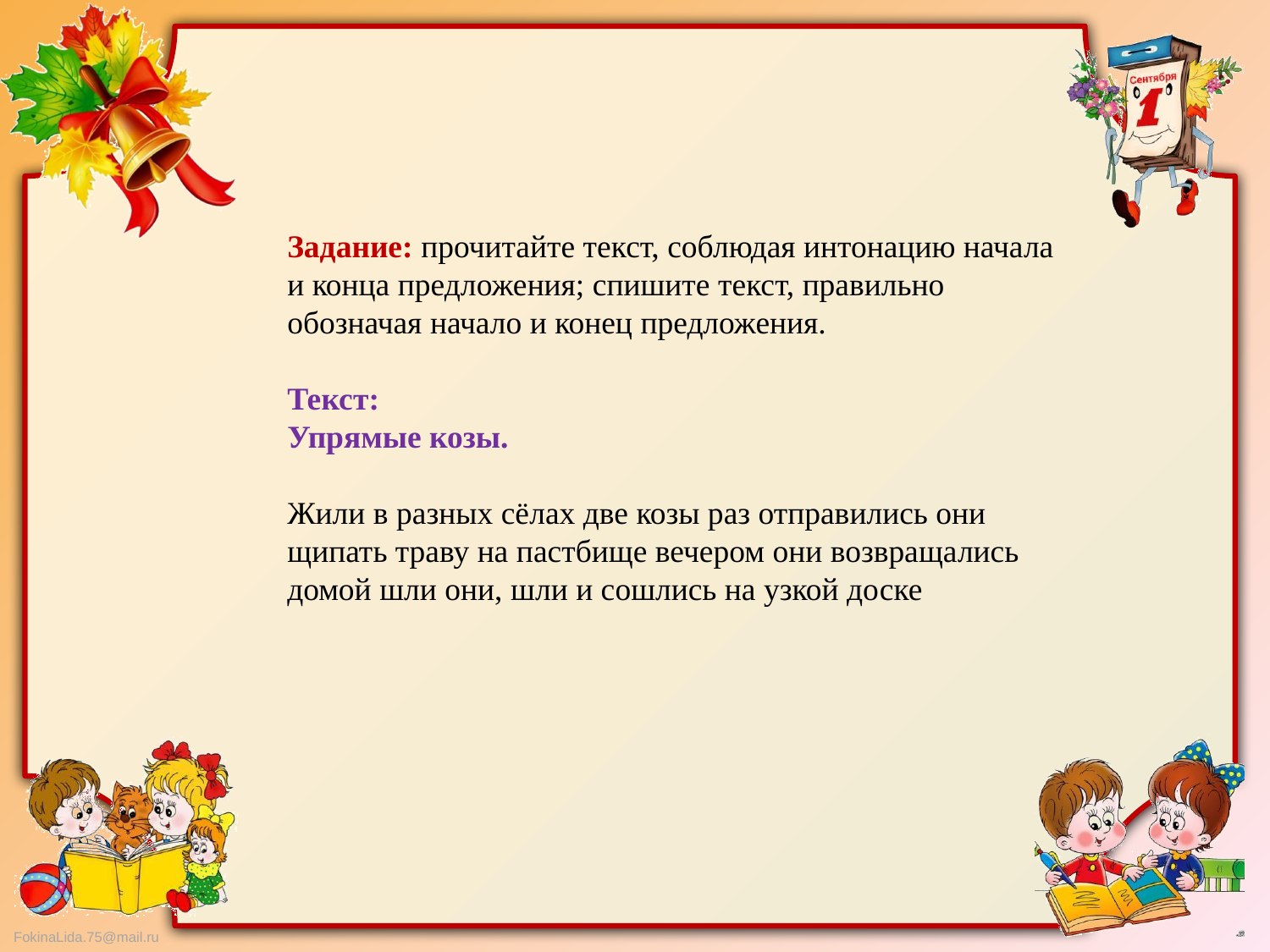

Задание: прочитайте текст, соблюдая интонацию начала и конца предложения; спишите текст, правильно обозначая начало и конец предложения.
Текст:
Упрямые козы.
Жили в разных сёлах две козы раз отправились они щипать траву на пастбище вечером они возвращались домой шли они, шли и сошлись на узкой доске